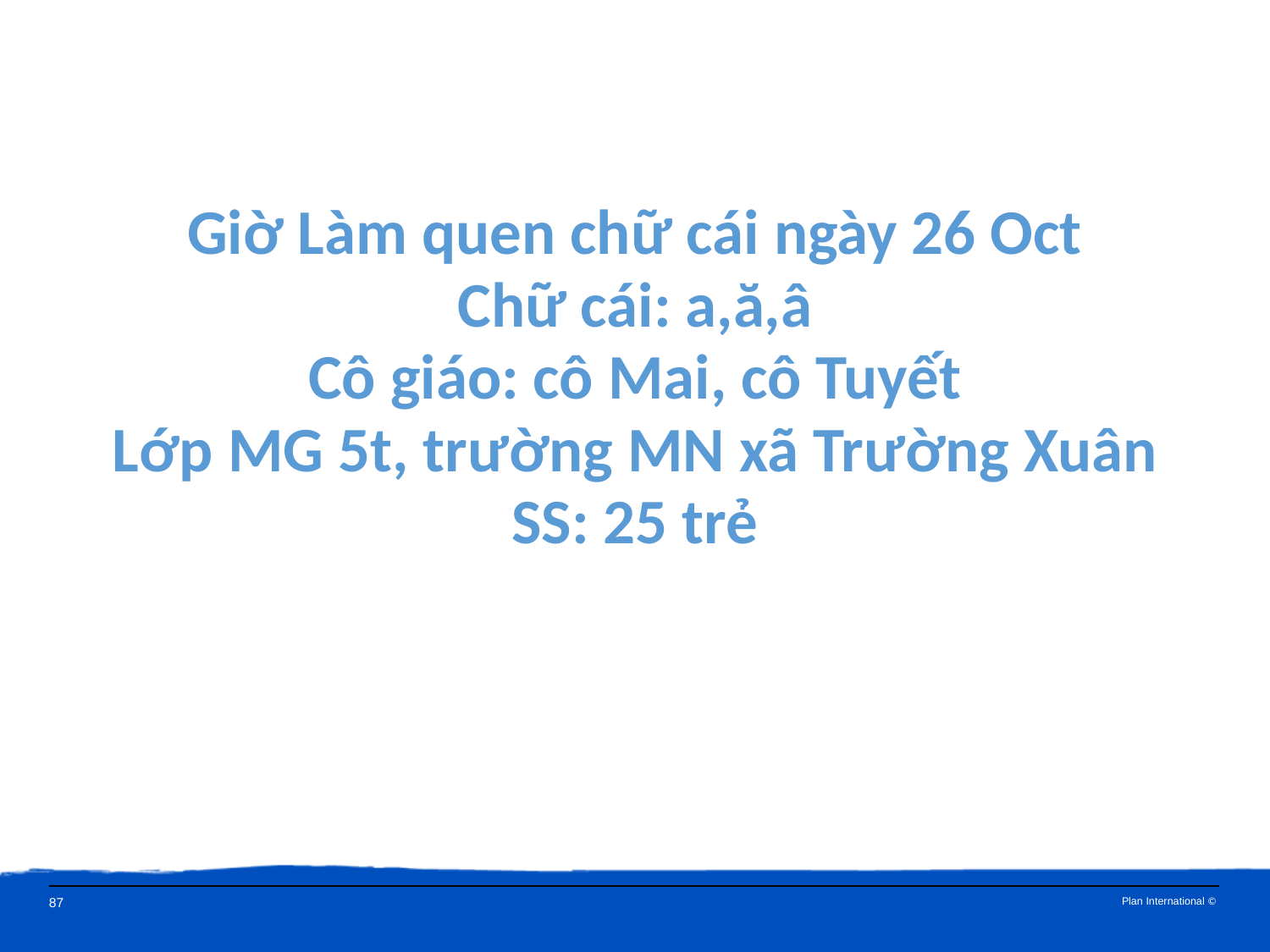

Giờ Làm quen chữ cái ngày 26 Oct
Chữ cái: a,ă,â
Cô giáo: cô Mai, cô Tuyết
Lớp MG 5t, trường MN xã Trường Xuân
SS: 25 trẻ
87